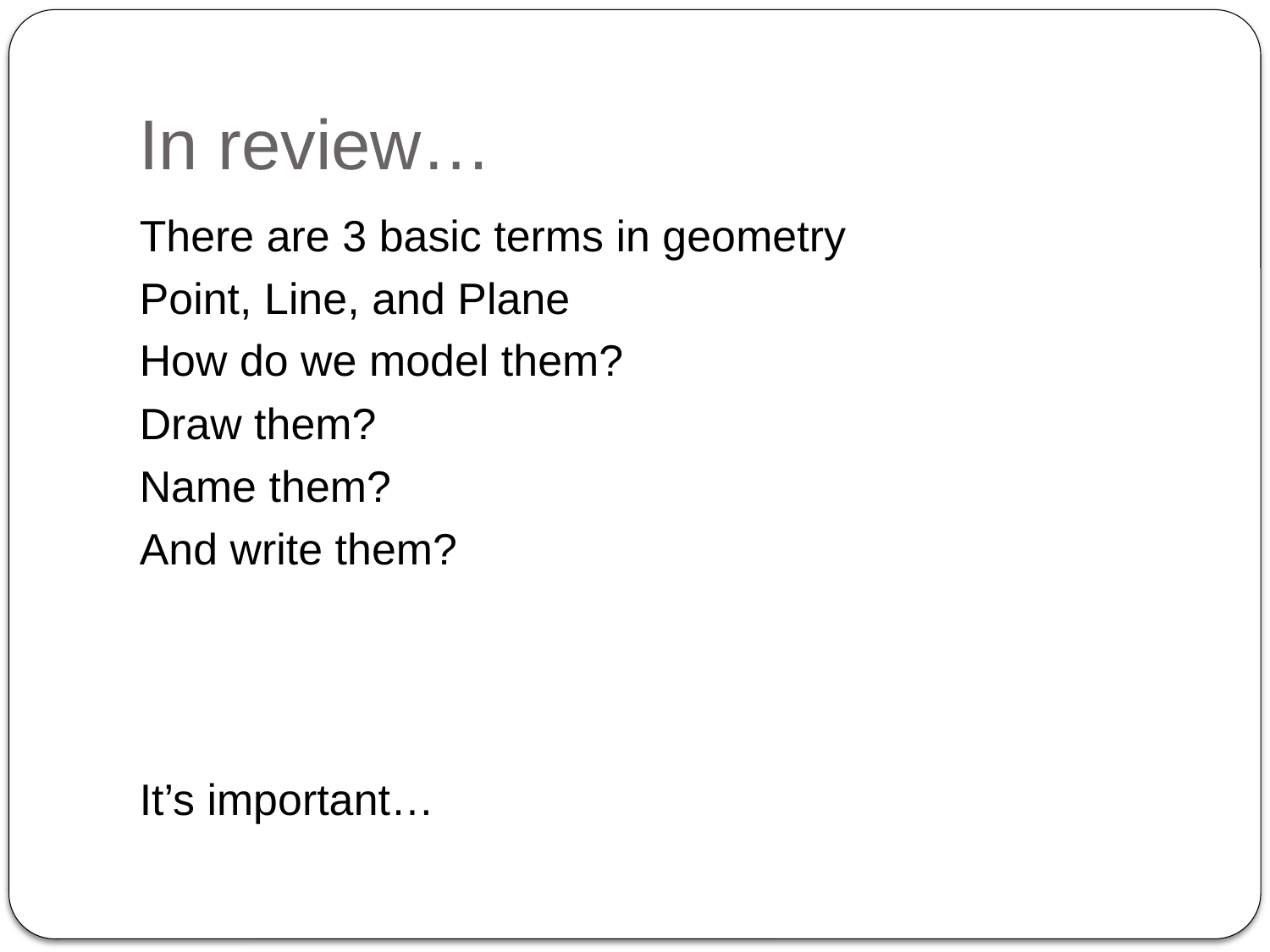

# In review…
There are 3 basic terms in geometry
Point, Line, and Plane
How do we model them?
Draw them?
Name them?
And write them?

It’s important…